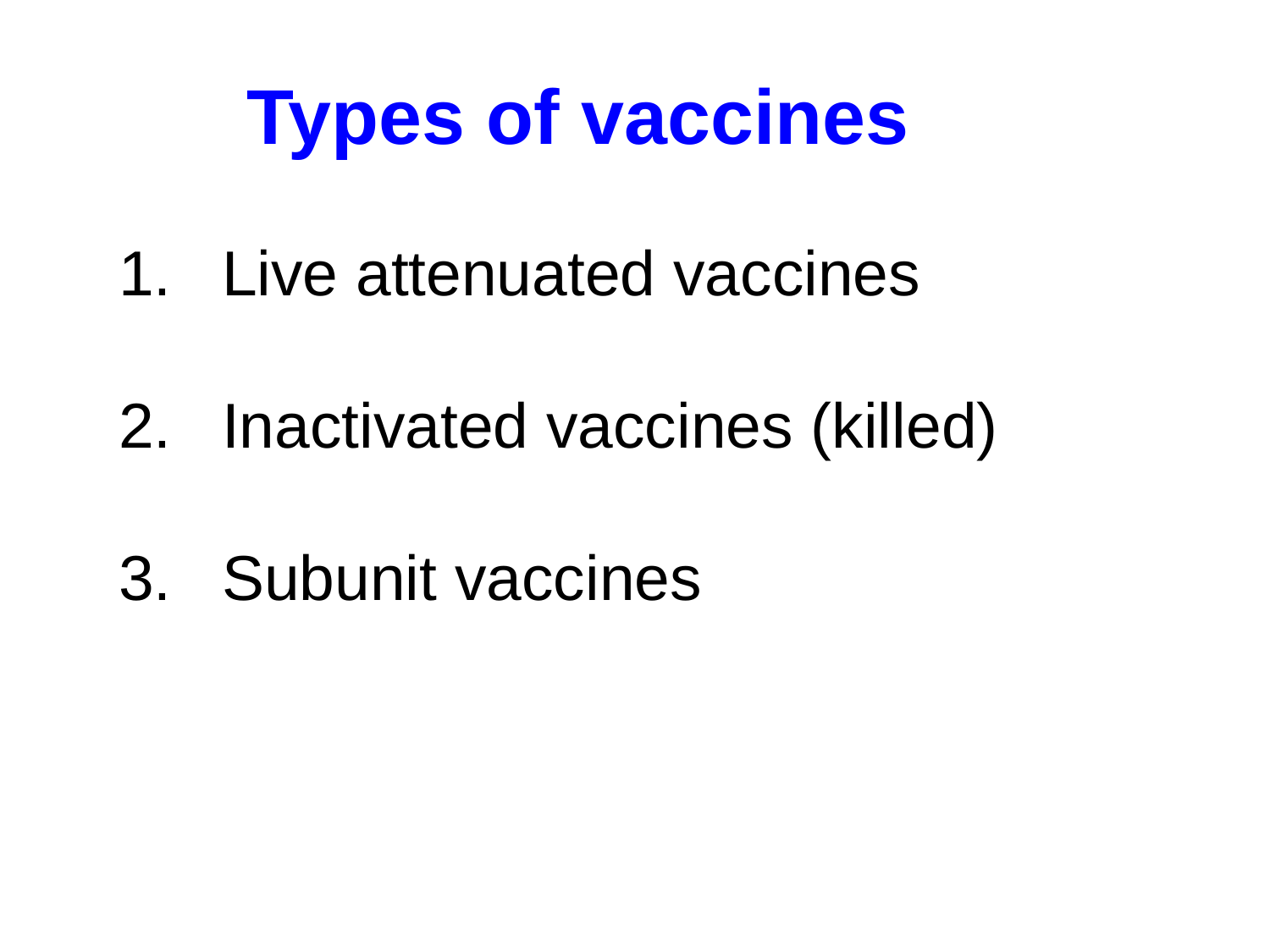

Types of vaccines
Live attenuated vaccines

Inactivated vaccines (killed)

Subunit vaccines